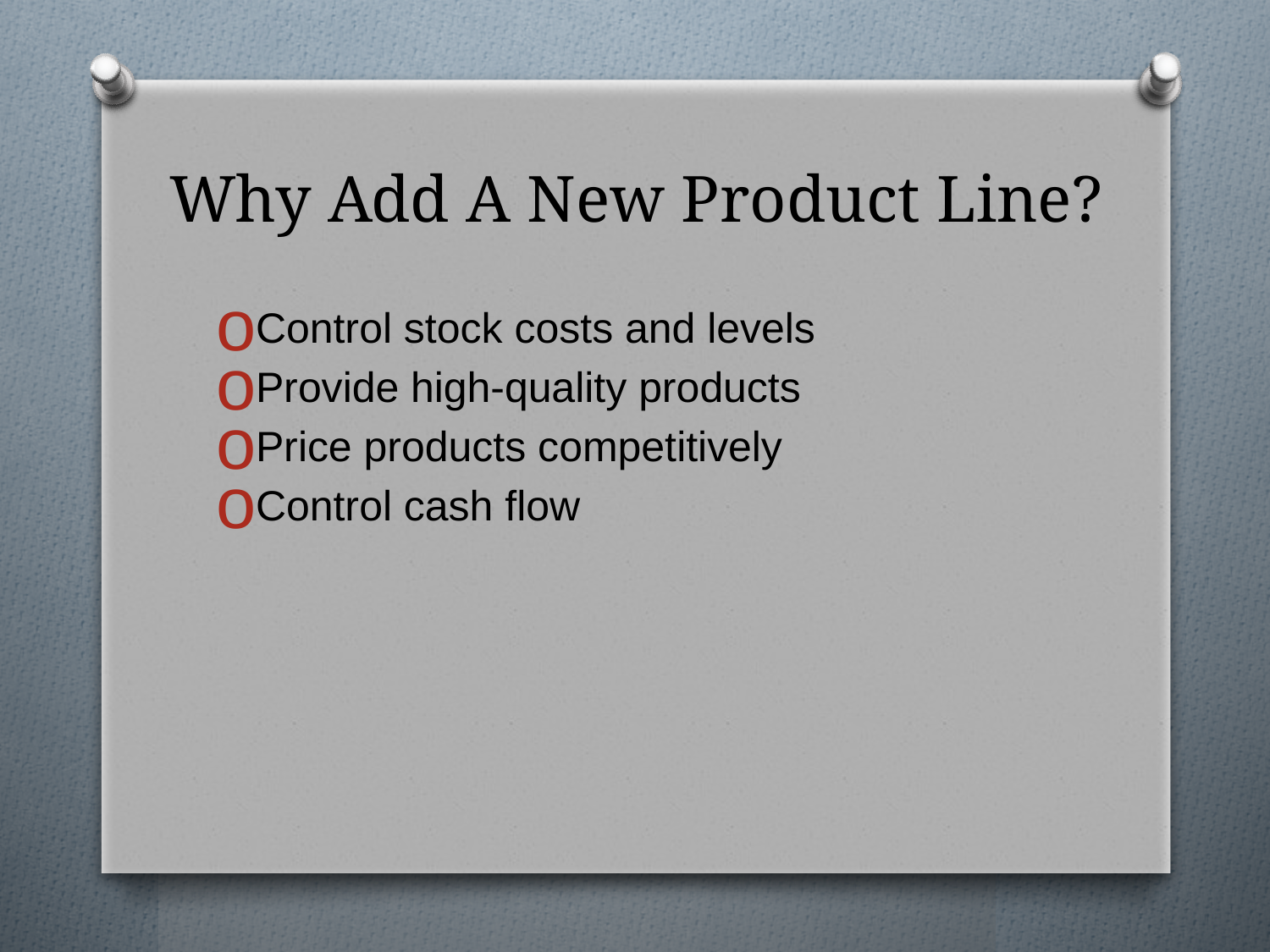

# Why Add A New Product Line?
Control stock costs and levels
Provide high-quality products
Price products competitively
Control cash flow